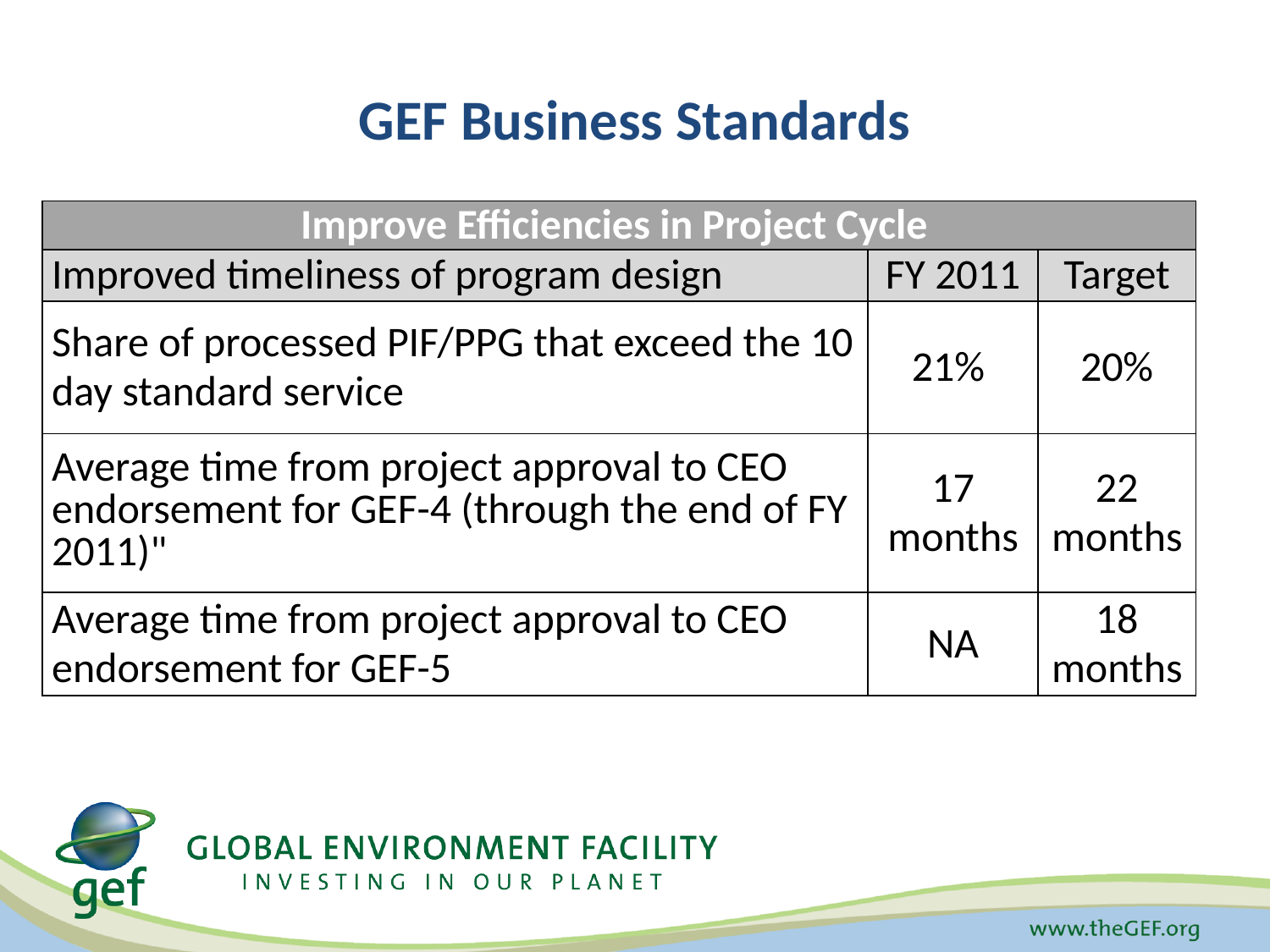

# GEF Business Standards
| Improve Efficiencies in Project Cycle |  |  |
| --- | --- | --- |
| Improved timeliness of program design | FY 2011 | Target |
| Share of processed PIF/PPG that exceed the 10 day standard service | 21% | 20% |
| Average time from project approval to CEO endorsement for GEF-4 (through the end of FY 2011)" | 17 months | 22 months |
| Average time from project approval to CEO endorsement for GEF-5 | NA | 18 months |